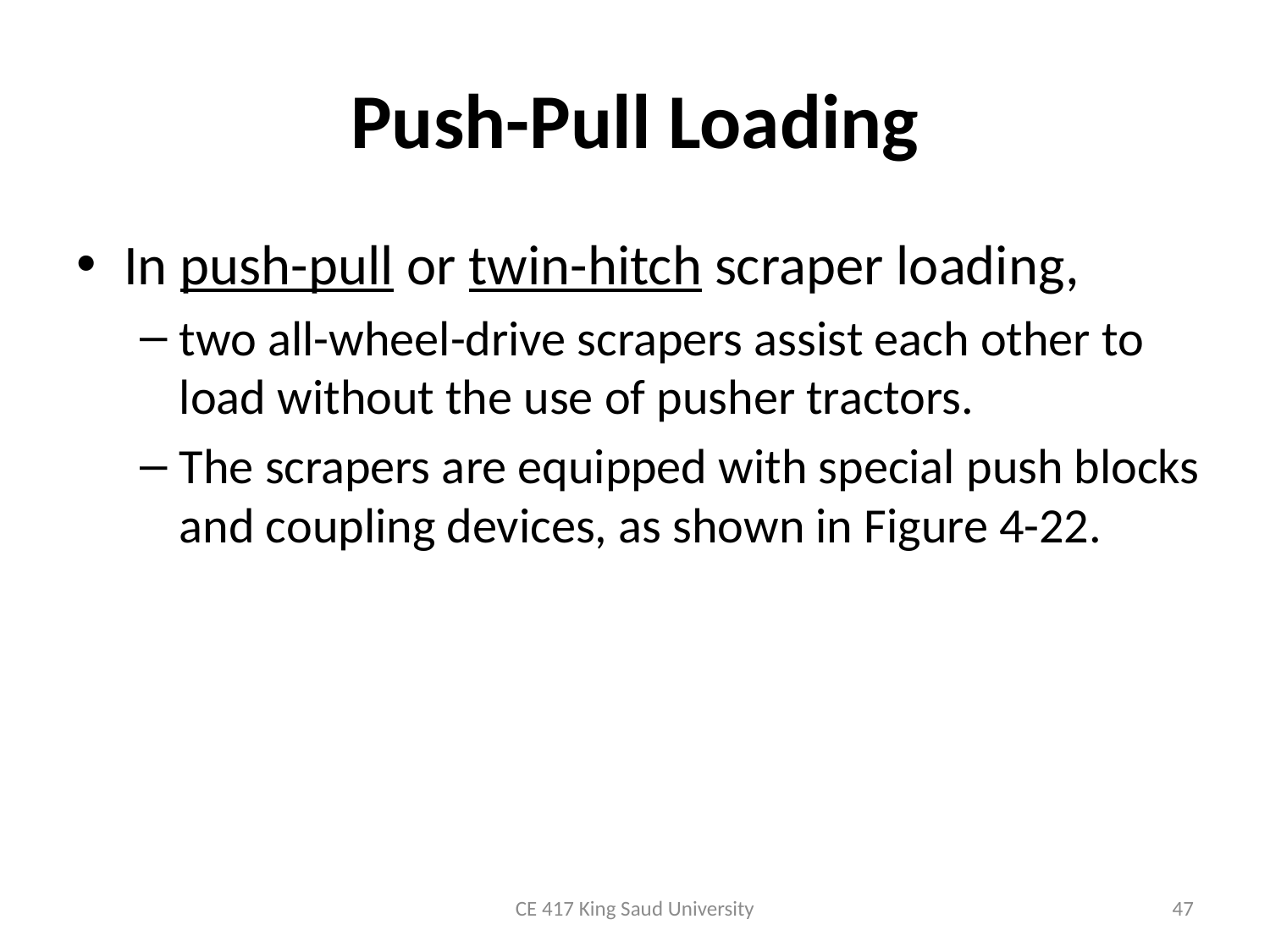

# Push-Pull Loading
In push-pull or twin-hitch scraper loading,
two all-wheel-drive scrapers assist each other to load without the use of pusher tractors.
The scrapers are equipped with special push blocks and coupling devices, as shown in Figure 4-22.
CE 417 King Saud University
47